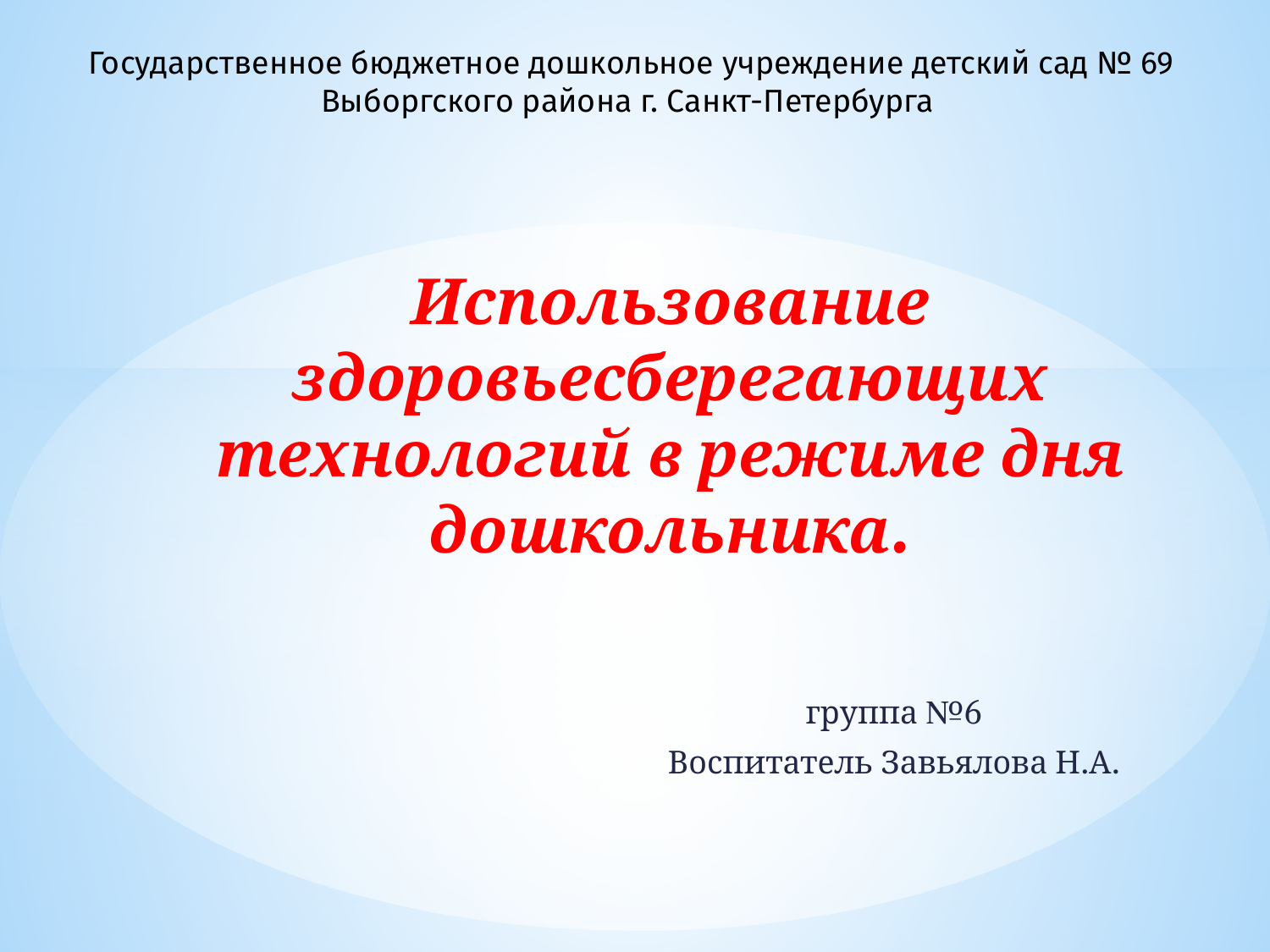

Государственное бюджетное дошкольное учреждение детский сад № 69 Выборгского района г. Санкт-Петербурга
# Использование здоровьесберегающих технологий в режиме дня дошкольника.
группа №6
Воспитатель Завьялова Н.А.